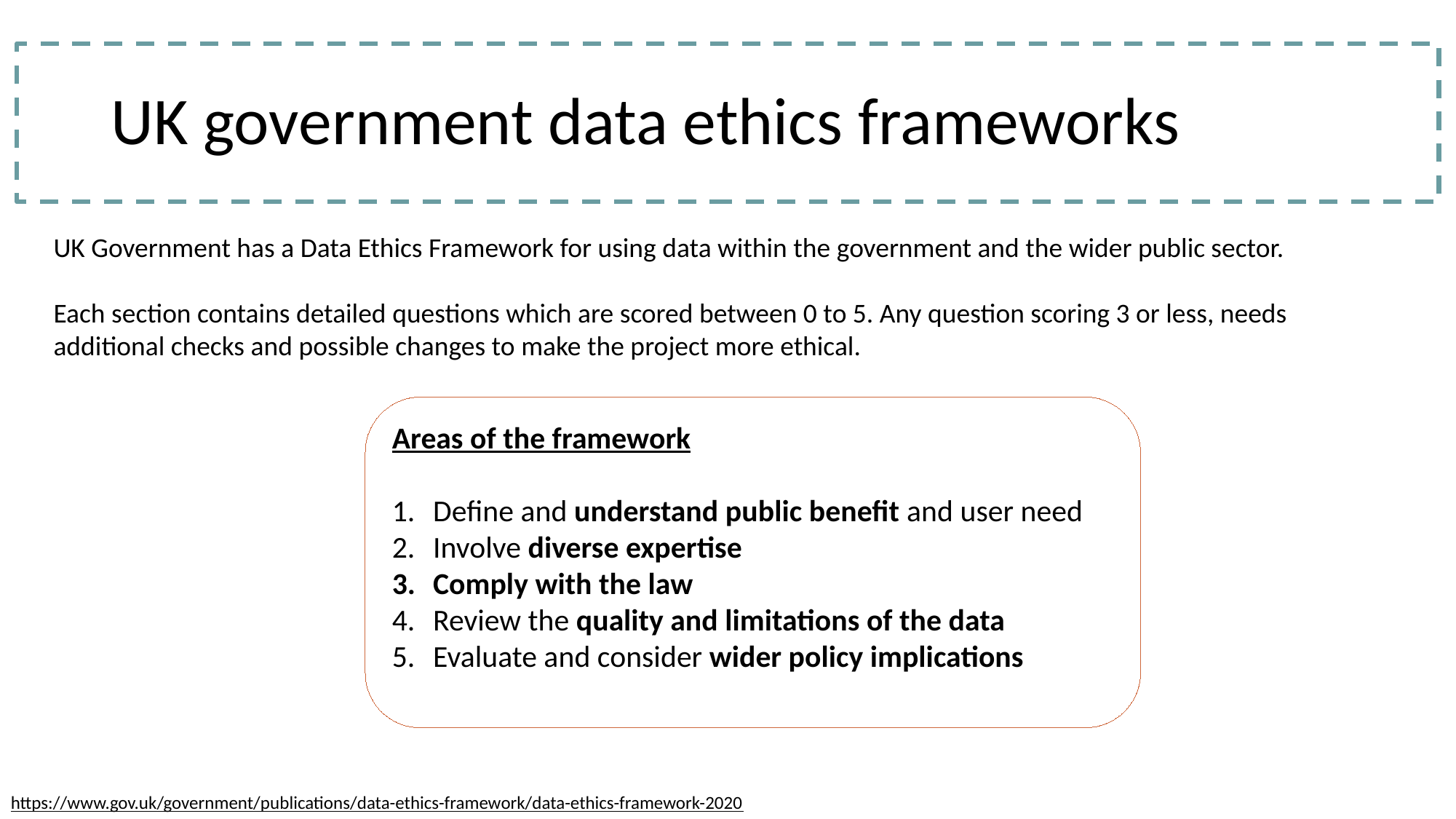

# UK government data ethics frameworks
UK Government has a Data Ethics Framework for using data within the government and the wider public sector.

Each section contains detailed questions which are scored between 0 to 5. Any question scoring 3 or less, needs additional checks and possible changes to make the project more ethical.

Areas of the framework

Define and understand public benefit and user need
Involve diverse expertise
Comply with the law
Review the quality and limitations of the data
Evaluate and consider wider policy implications

https://www.gov.uk/government/publications/data-ethics-framework/data-ethics-framework-2020